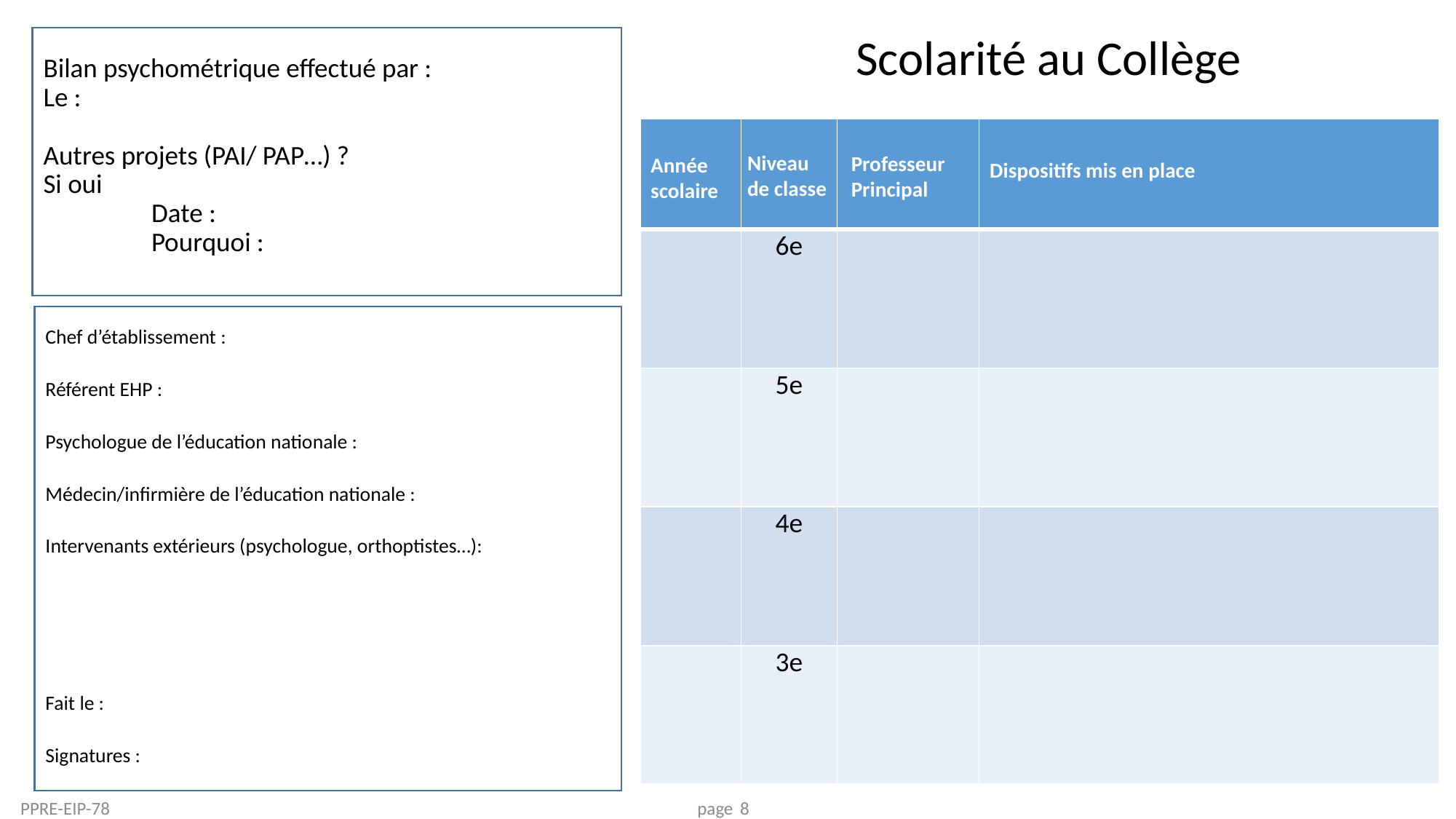

Scolarité au Collège

# Bilan psychométrique effectué par : Le : Autres projets (PAI/ PAP…) ? Si oui Date : Pourquoi :
|  |  |  |  |
| --- | --- | --- | --- |
|  | 6e |  |  |
|  | 5e |  |  |
|  | 4e |  |  |
|  | 3e |  |  |
Niveau de classe
Professeur Principal
Année
scolaire
Dispositifs mis en place

Chef d’établissement :
Référent EHP :
Psychologue de l’éducation nationale :
Médecin/infirmière de l’éducation nationale :
Intervenants extérieurs (psychologue, orthoptistes…):

Fait le :
Signatures :

PPRE-EIP-78                                                                                                                                             page 8